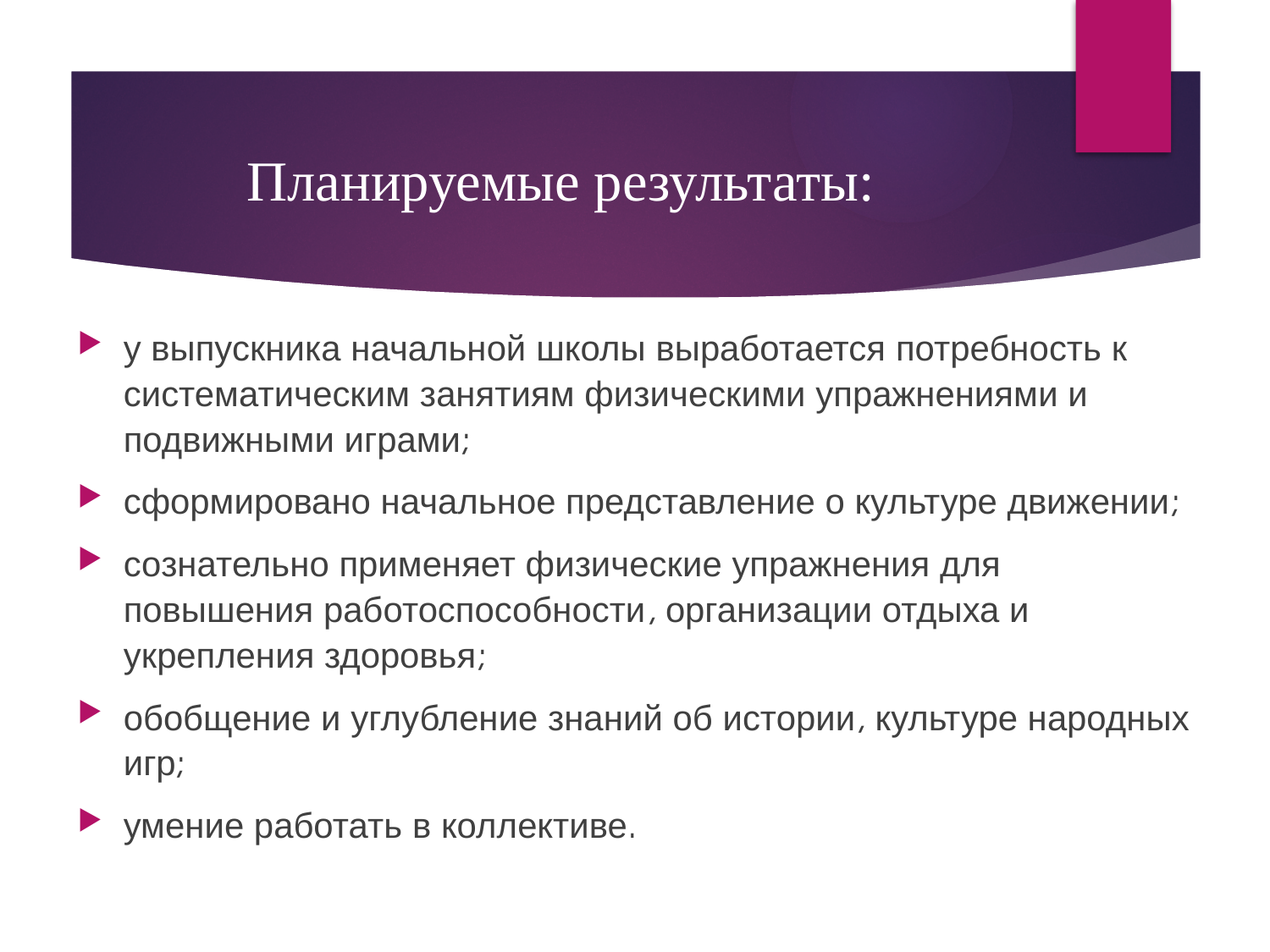

# Планируемые результаты:
у выпускника начальной школы выработается потребность к систематическим занятиям физическими упражнениями и подвижными играми;
сформировано начальное представление о культуре движении;
сознательно применяет физические упражнения для повышения работоспособности, организации отдыха и укрепления здоровья;
обобщение и углубление знаний об истории, культуре народных игр;
умение работать в коллективе.